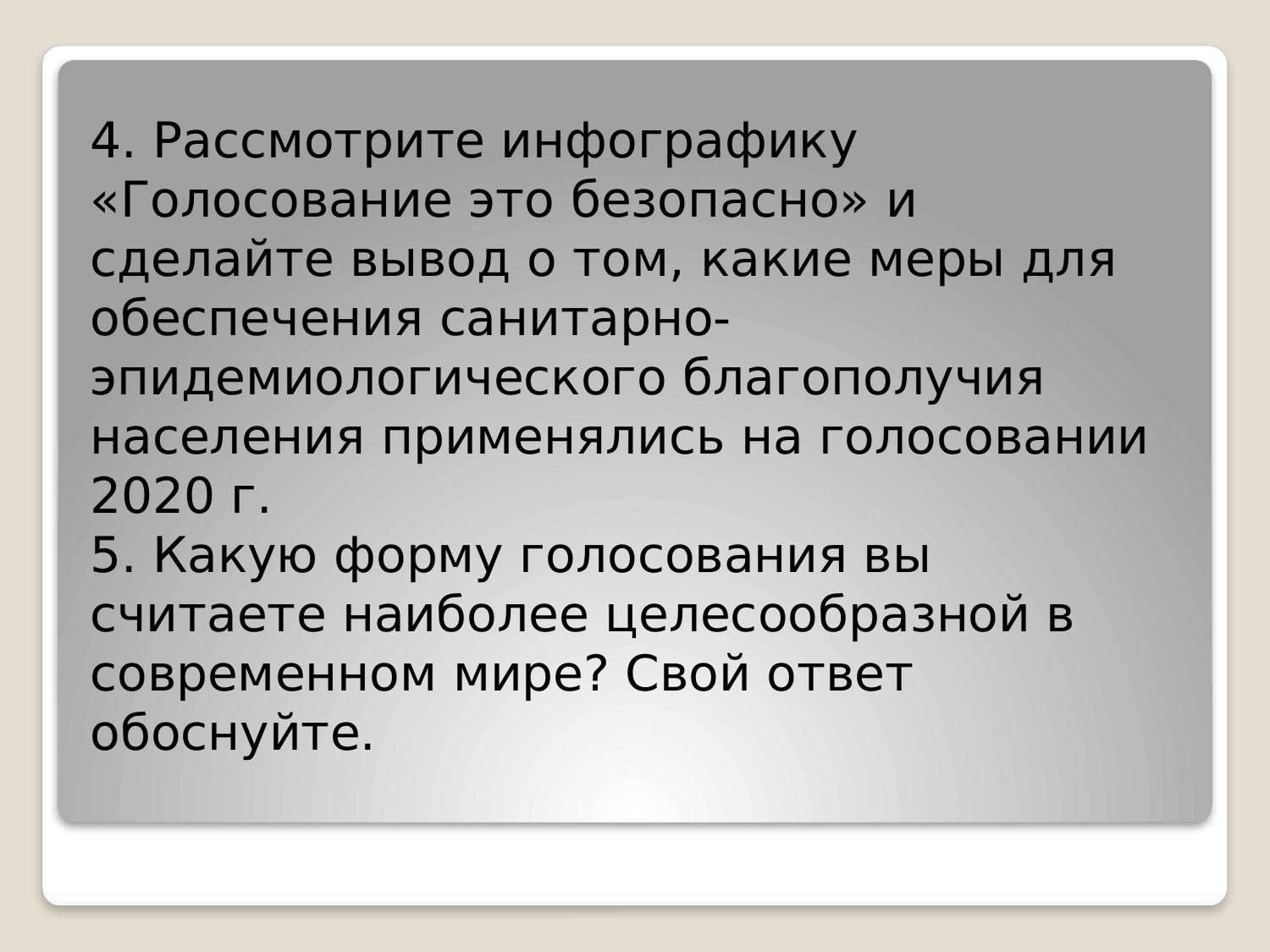

4. Рассмотрите инфографику «Голосование это безопасно» и сделайте вывод о том, какие меры для обеспечения санитарно-эпидемиологического благополучия населения применялись на голосовании 2020 г.
5. Какую форму голосования вы считаете наиболее целесообразной в современном мире? Свой ответ обоснуйте.